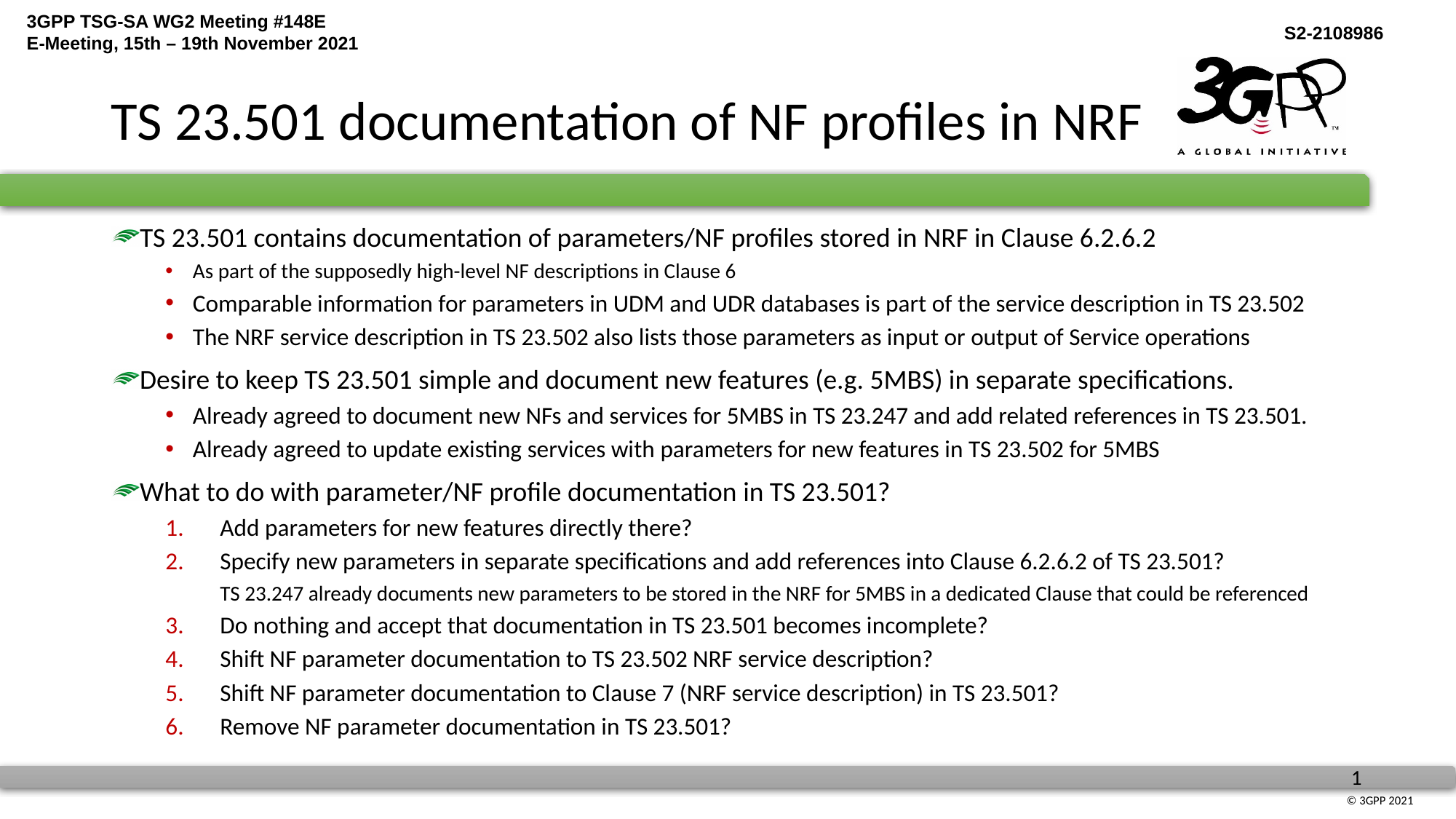

# TS 23.501 documentation of NF profiles in NRF
TS 23.501 contains documentation of parameters/NF profiles stored in NRF in Clause 6.2.6.2
As part of the supposedly high-level NF descriptions in Clause 6
Comparable information for parameters in UDM and UDR databases is part of the service description in TS 23.502
The NRF service description in TS 23.502 also lists those parameters as input or output of Service operations
Desire to keep TS 23.501 simple and document new features (e.g. 5MBS) in separate specifications.
Already agreed to document new NFs and services for 5MBS in TS 23.247 and add related references in TS 23.501.
Already agreed to update existing services with parameters for new features in TS 23.502 for 5MBS
What to do with parameter/NF profile documentation in TS 23.501?
Add parameters for new features directly there?
Specify new parameters in separate specifications and add references into Clause 6.2.6.2 of TS 23.501?
TS 23.247 already documents new parameters to be stored in the NRF for 5MBS in a dedicated Clause that could be referenced
Do nothing and accept that documentation in TS 23.501 becomes incomplete?
Shift NF parameter documentation to TS 23.502 NRF service description?
Shift NF parameter documentation to Clause 7 (NRF service description) in TS 23.501?
Remove NF parameter documentation in TS 23.501?